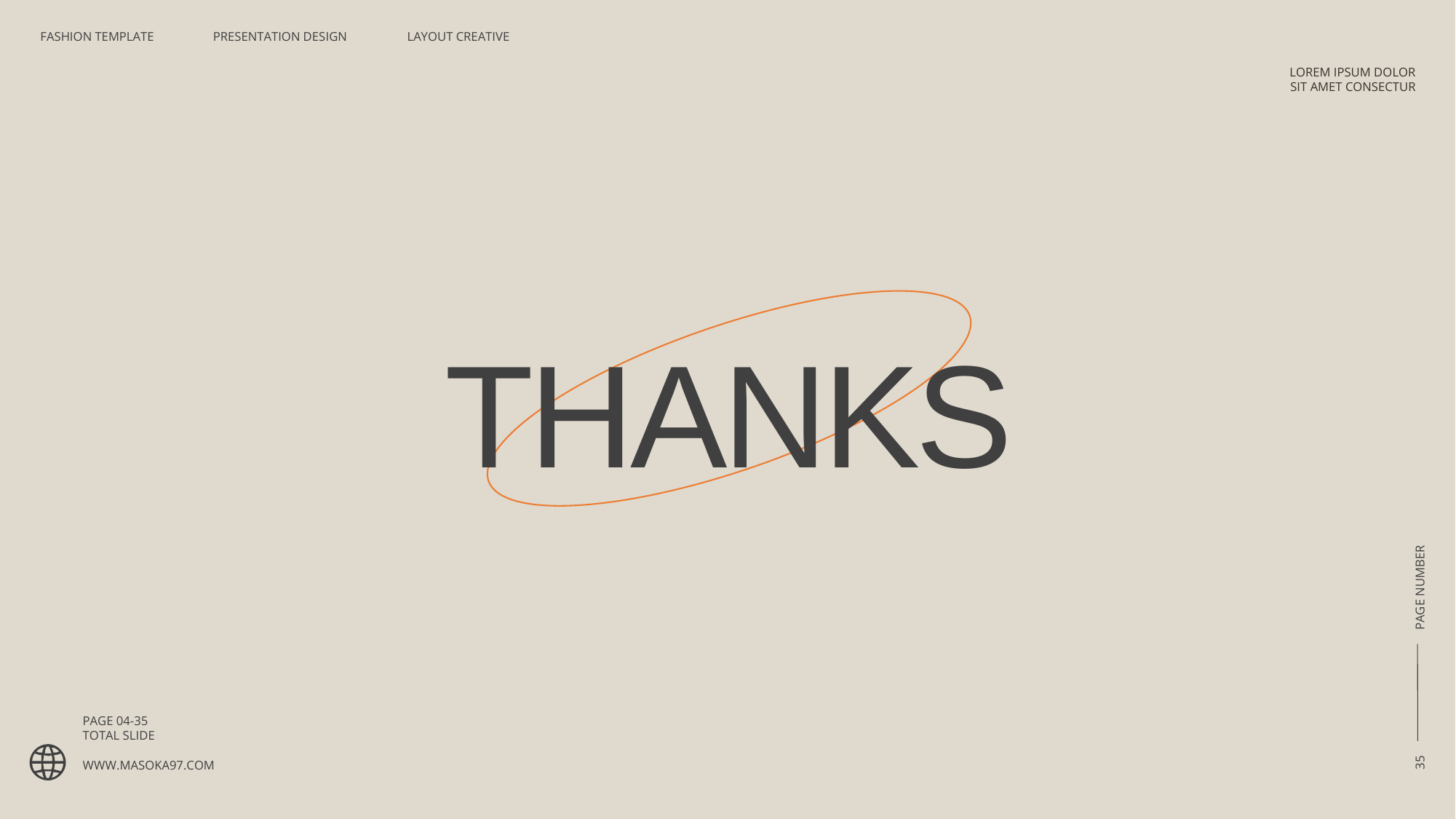

FASHION TEMPLATE
PRESENTATION DESIGN
LAYOUT CREATIVE
LOREM IPSUM DOLOR SIT AMET CONSECTUR
THANKS

35
PAGE NUMBER
PAGE 04-35
TOTAL SLIDE

WWW.MASOKA97.COM